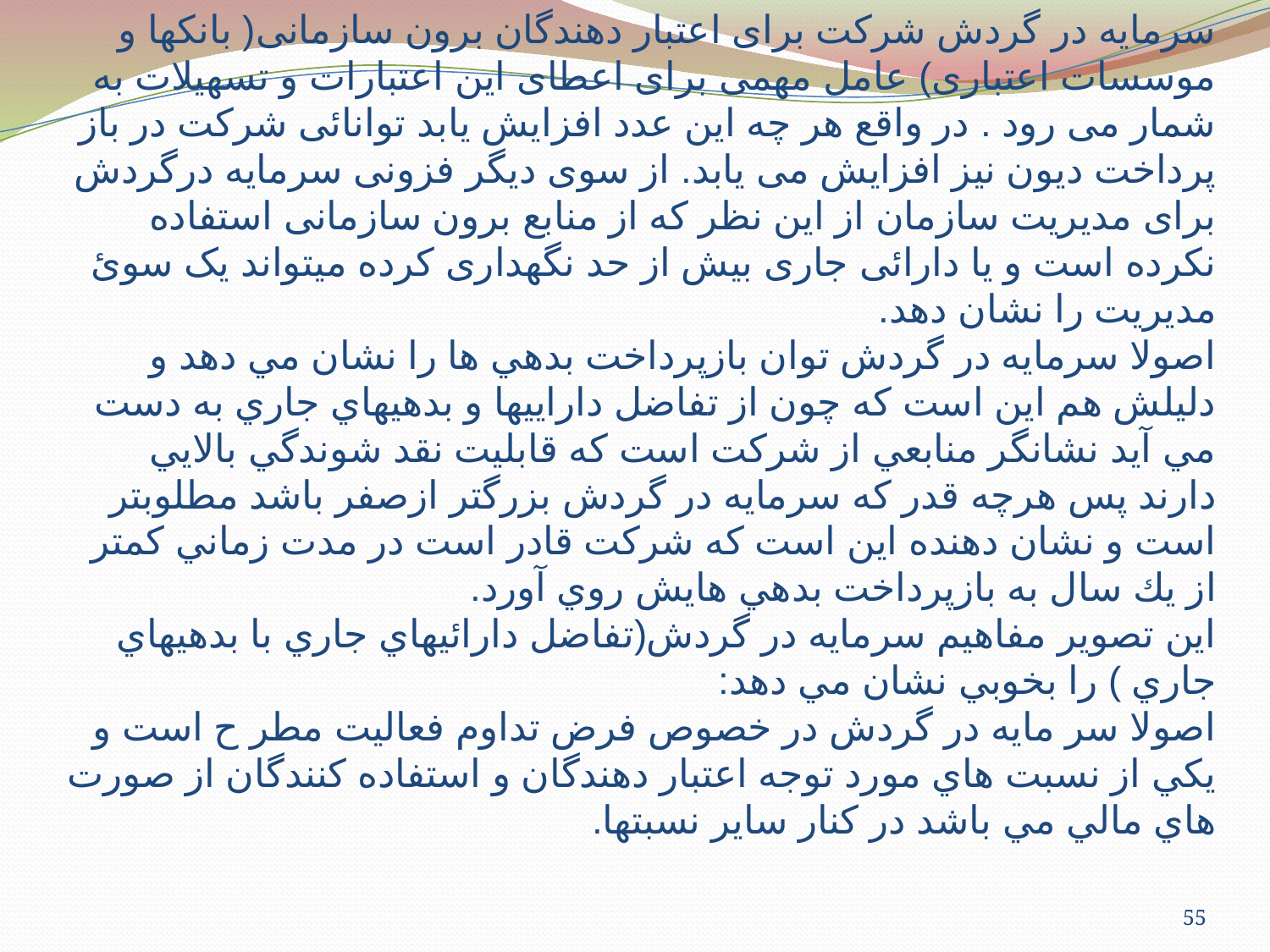

# سرمایه در گردش شرکت برای اعتبار دهندگان برون سازمانی( بانکها و موسسات اعتباری) عامل مهمی برای اعطای این اعتبارات و تسهیلات به شمار می رود . در واقع هر چه این عدد افزایش یابد توانائی شرکت در باز پرداخت دیون نیز افزایش می یابد. از سوی دیگر فزونی سرمایه درگردش برای مدیریت سازمان از این نظر که از منابع برون سازمانی استفاده نکرده است و یا دارائی جاری بیش از حد نگهداری کرده میتواند یک سوئ مدیریت را نشان دهد. اصولا سرمايه در گردش توان بازپرداخت بدهي ها را نشان مي دهد و دليلش هم اين است كه چون از تفاضل داراييها و بدهيهاي جاري به دست مي آيد نشانگر منابعي از شركت است كه قابليت نقد شوندگي بالايي دارند پس هرچه قدر كه سرمايه در گردش بزرگتر ازصفر باشد مطلوبتر است و نشان دهنده اين است كه شركت قادر است در مدت زماني كمتر از يك سال به بازپرداخت بدهي هايش روي آورد. اين تصوير مفاهيم سرمايه در گردش(تفاضل دارائيهاي جاري با بدهيهاي جاري ) را بخوبي نشان مي دهد: اصولا سر مايه در گردش در خصوص فرض تداوم فعاليت مطر ح است و يكي از نسبت هاي مورد توجه اعتبار دهندگان و استفاده كنندگان از صورت هاي مالي مي باشد در كنار ساير نسبتها.
55